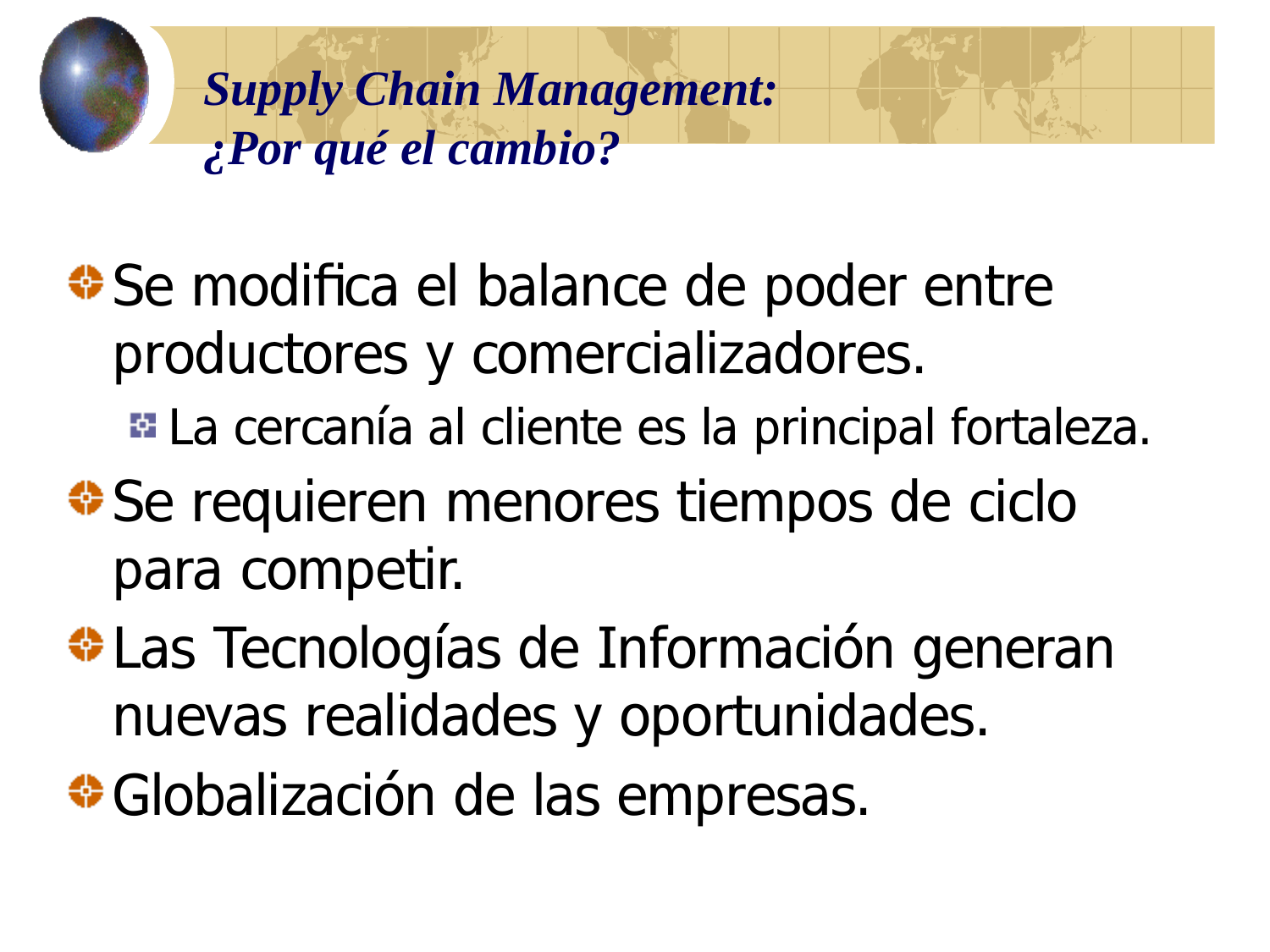

# Supply Chain Management: ¿Por qué el cambio?
Se modifica el balance de poder entre productores y comercializadores.
La cercanía al cliente es la principal fortaleza.
Se requieren menores tiempos de ciclo para competir.
Las Tecnologías de Información generan nuevas realidades y oportunidades.
Globalización de las empresas.